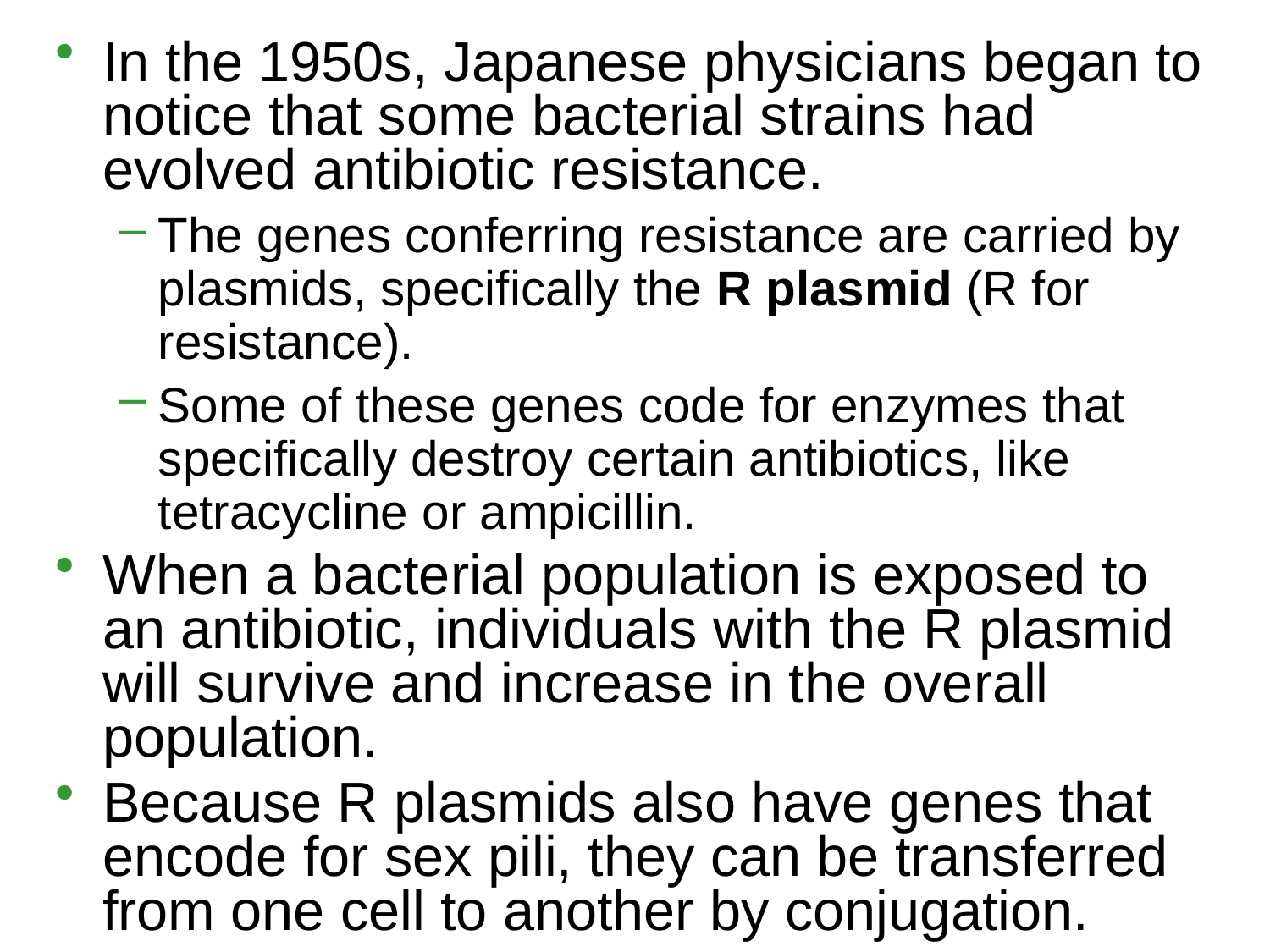

In the 1950s, Japanese physicians began to notice that some bacterial strains had evolved antibiotic resistance.
The genes conferring resistance are carried by plasmids, specifically the R plasmid (R for resistance).
Some of these genes code for enzymes that specifically destroy certain antibiotics, like tetracycline or ampicillin.
When a bacterial population is exposed to an antibiotic, individuals with the R plasmid will survive and increase in the overall population.
Because R plasmids also have genes that encode for sex pili, they can be transferred from one cell to another by conjugation.